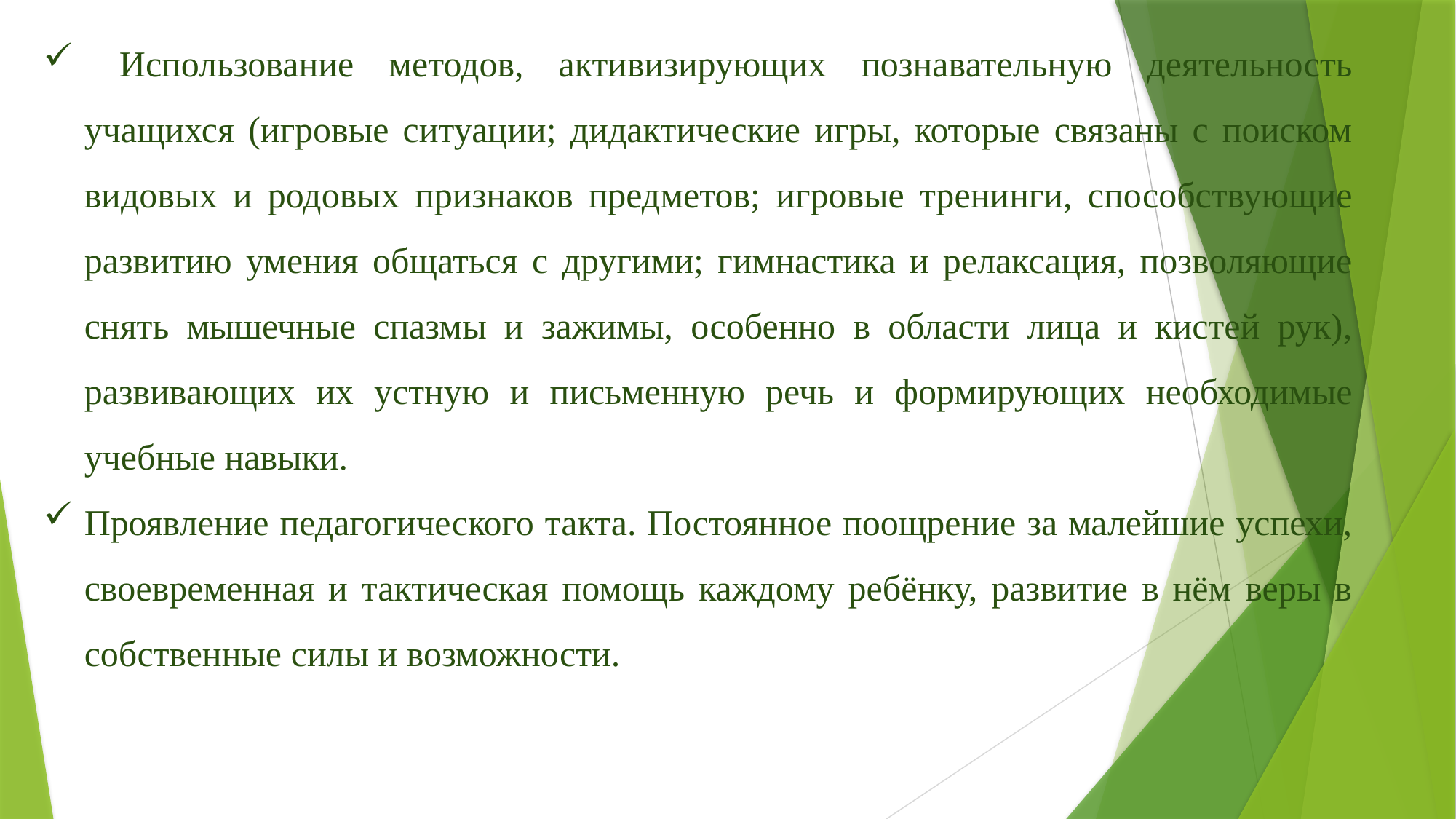

Использование методов, активизирующих познавательную деятельность учащихся (игровые ситуации; дидактические игры, которые связаны с поиском видовых и родовых признаков предметов; игровые тренинги, способствующие развитию умения общаться с другими; гимнастика и релаксация, позволяющие снять мышечные спазмы и зажимы, особенно в области лица и кистей рук), развивающих их устную и письменную речь и формирующих необходимые учебные навыки.
Проявление педагогического такта. Постоянное поощрение за малейшие успехи, своевременная и тактическая помощь каждому ребёнку, развитие в нём веры в собственные силы и возможности.